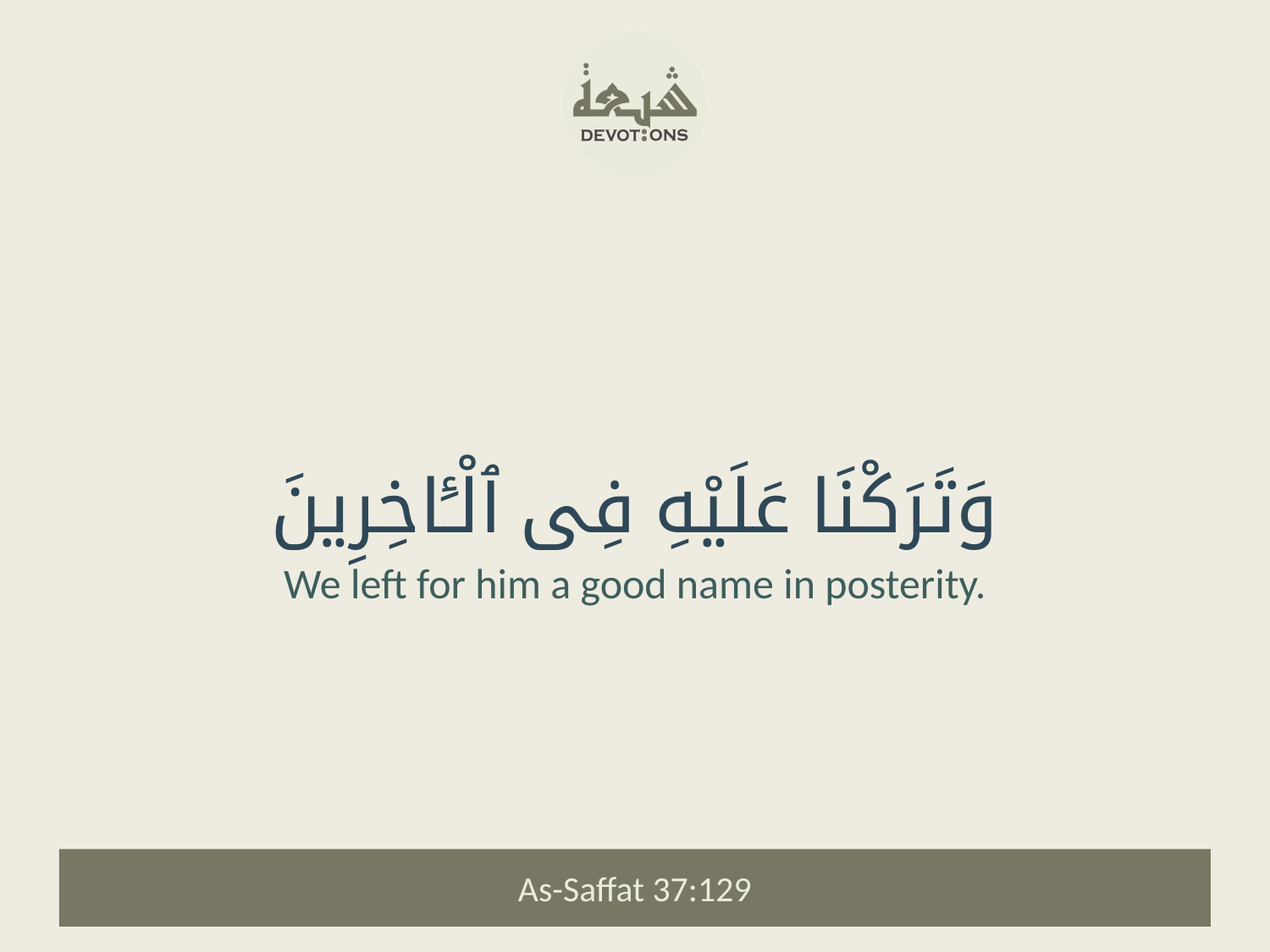

وَتَرَكْنَا عَلَيْهِ فِى ٱلْـَٔاخِرِينَ
We left for him a good name in posterity.
As-Saffat 37:129